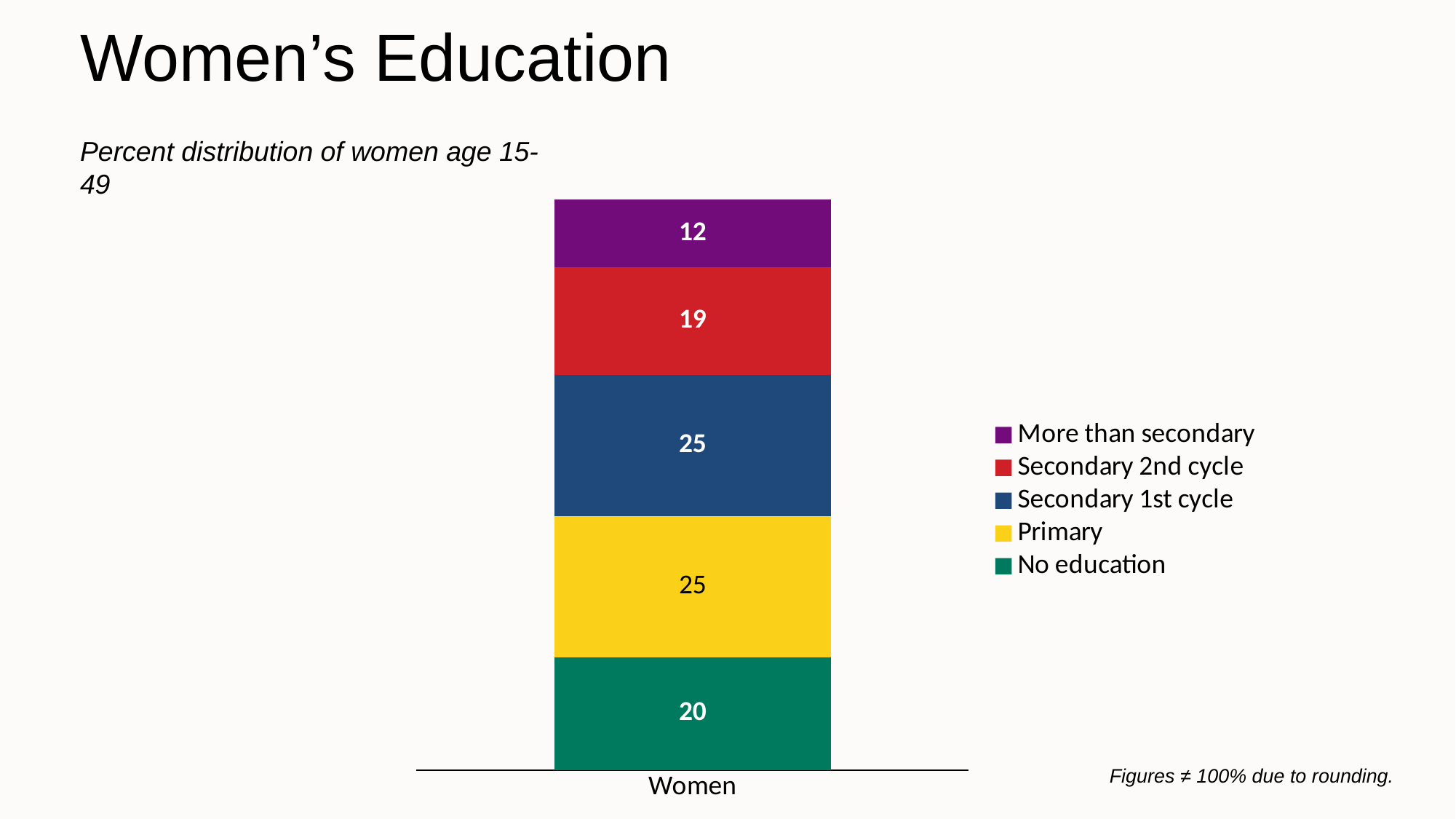

# Women’s Education
Percent distribution of women age 15-49

### Chart

| Category | No education | Primary | Secondary 1st cycle | Secondary 2nd cycle | More than secondary |
|---|---|---|---|---|---|
| Women | 20.0 | 25.0 | 25.0 | 19.0 | 12.0 |
Figures ≠ 100% due to rounding.